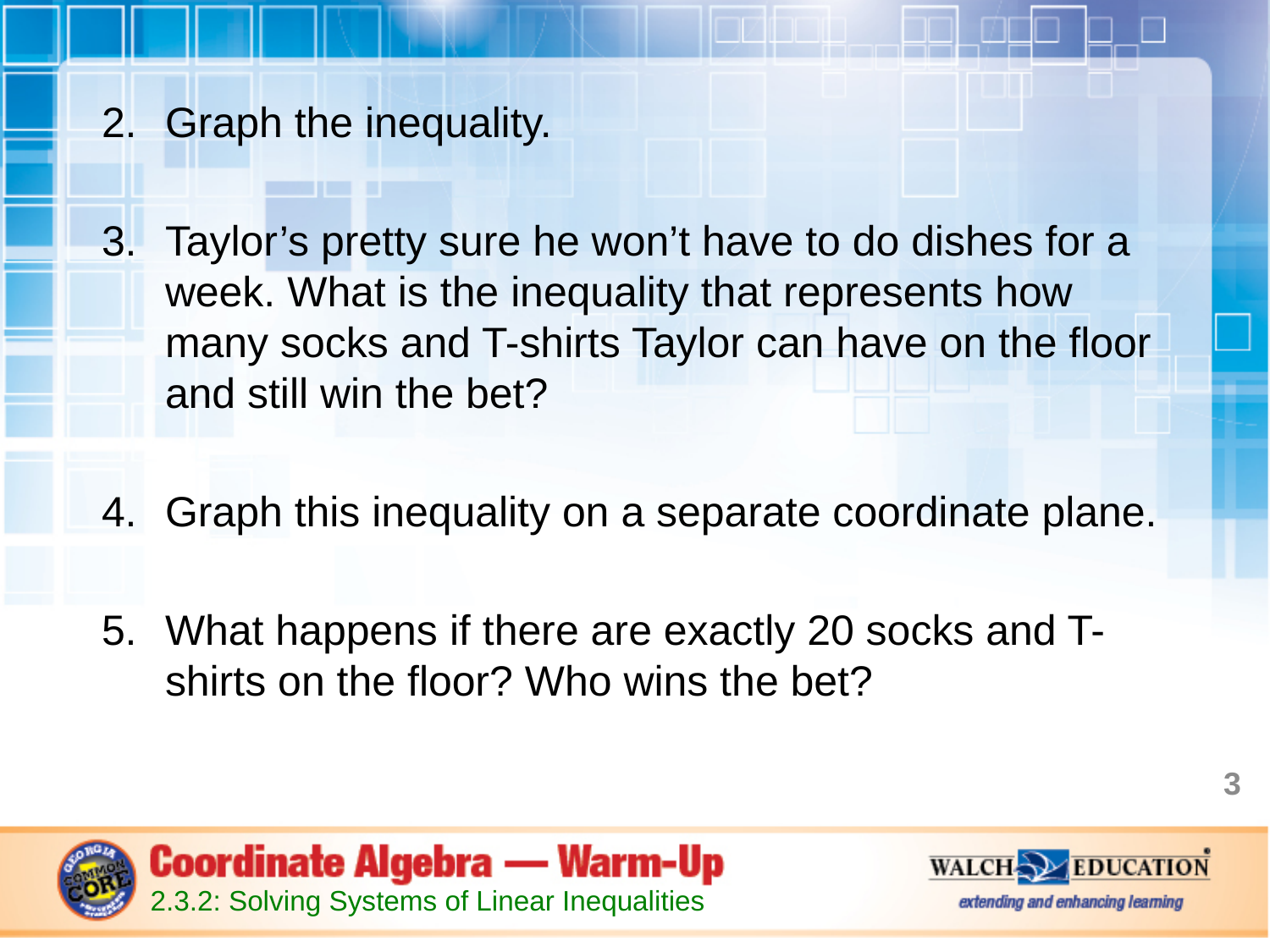

Graph the inequality.

Taylor’s pretty sure he won’t have to do dishes for a week. What is the inequality that represents how many socks and T-shirts Taylor can have on the floor and still win the bet?

Graph this inequality on a separate coordinate plane.

What happens if there are exactly 20 socks and T-shirts on the floor? Who wins the bet?
3
2.3.2: Solving Systems of Linear Inequalities